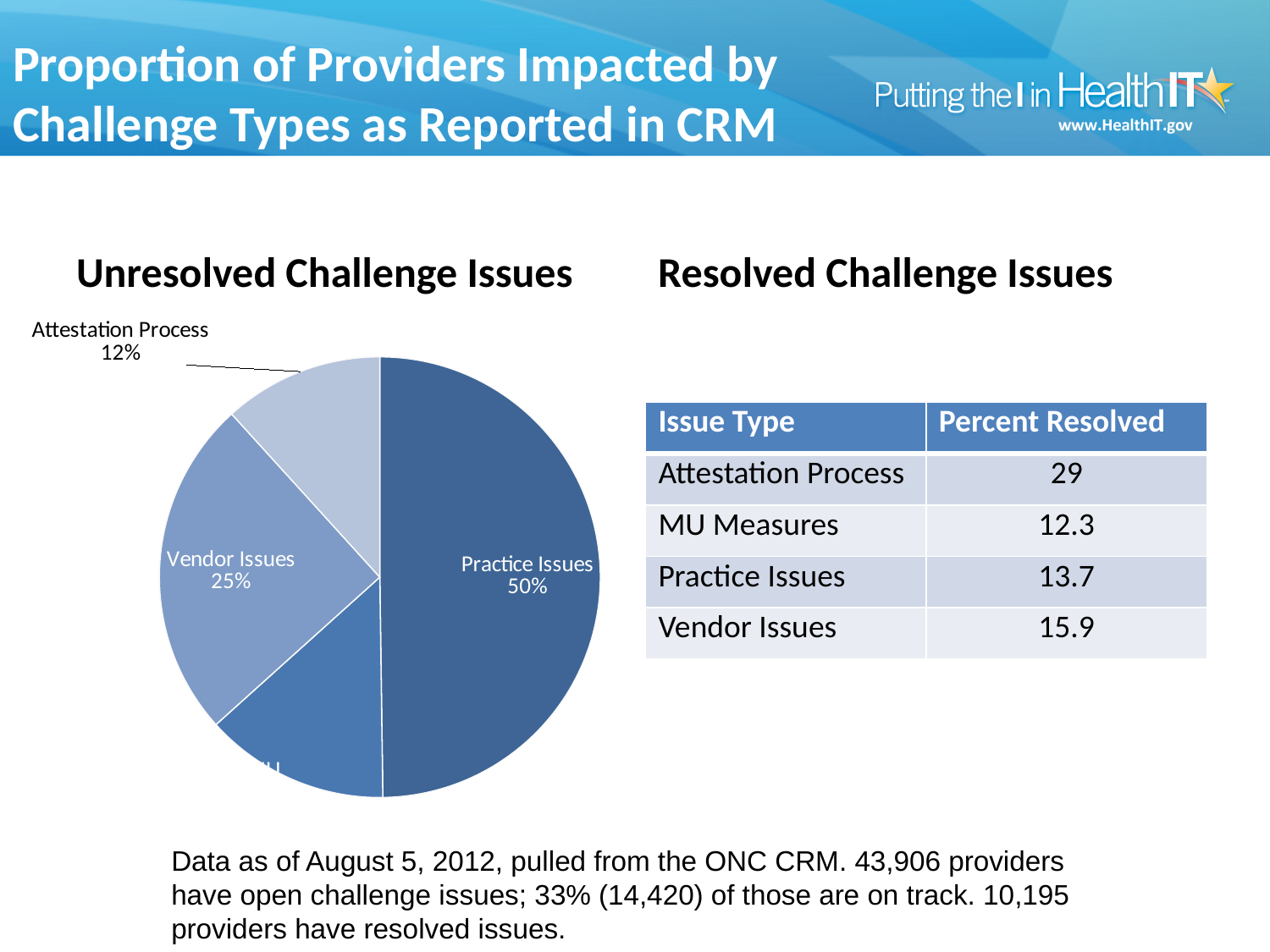

# Proportion of Providers Impacted by Challenge Types as Reported in CRM
Unresolved Challenge Issues
Resolved Challenge Issues

### Chart

| Category | Number of Issues |
|---|---|
| Practice Issues | 14678.0 |
| MU Measures | 3997.0 |
| Vendor Issues | 7352.0 |
| Attestation Process | 3459.0 |
| Issue Type | Percent Resolved |
| --- | --- |
| Attestation Process | 29 |
| MU Measures | 12.3 |
| Practice Issues | 13.7 |
| Vendor Issues | 15.9 |
Data as of August 5, 2012, pulled from the ONC CRM. 43,906 providers have open challenge issues; 33% (14,420) of those are on track. 10,195 providers have resolved issues.